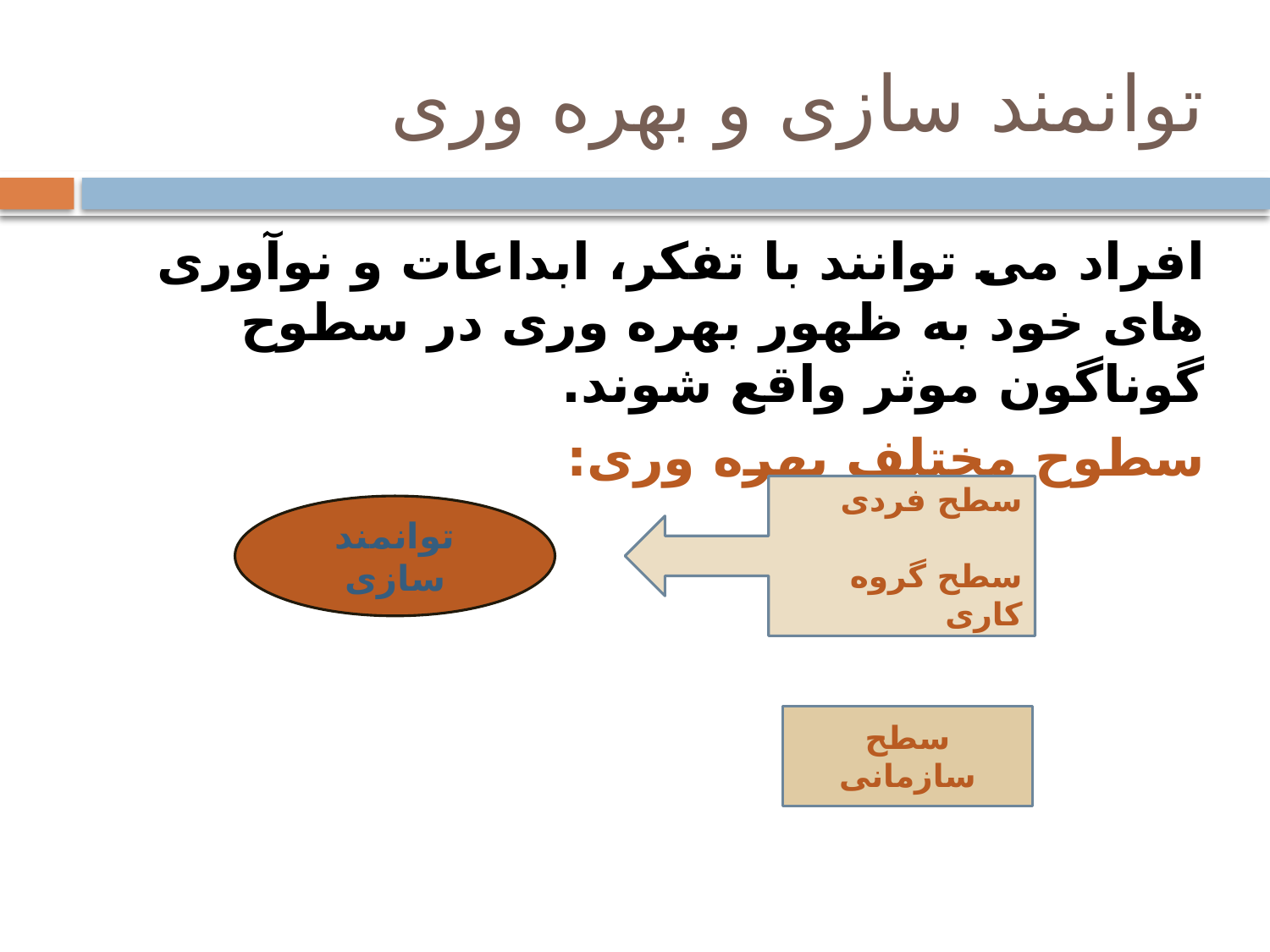

# توانمند سازی و بهره وری
افراد می توانند با تفکر، ابداعات و نوآوری های خود به ظهور بهره وری در سطوح گوناگون موثر واقع شوند.
سطوح مختلف بهره وری:

سطح فردی

سطح گروه کاری
توانمند سازی
سطح سازمانی